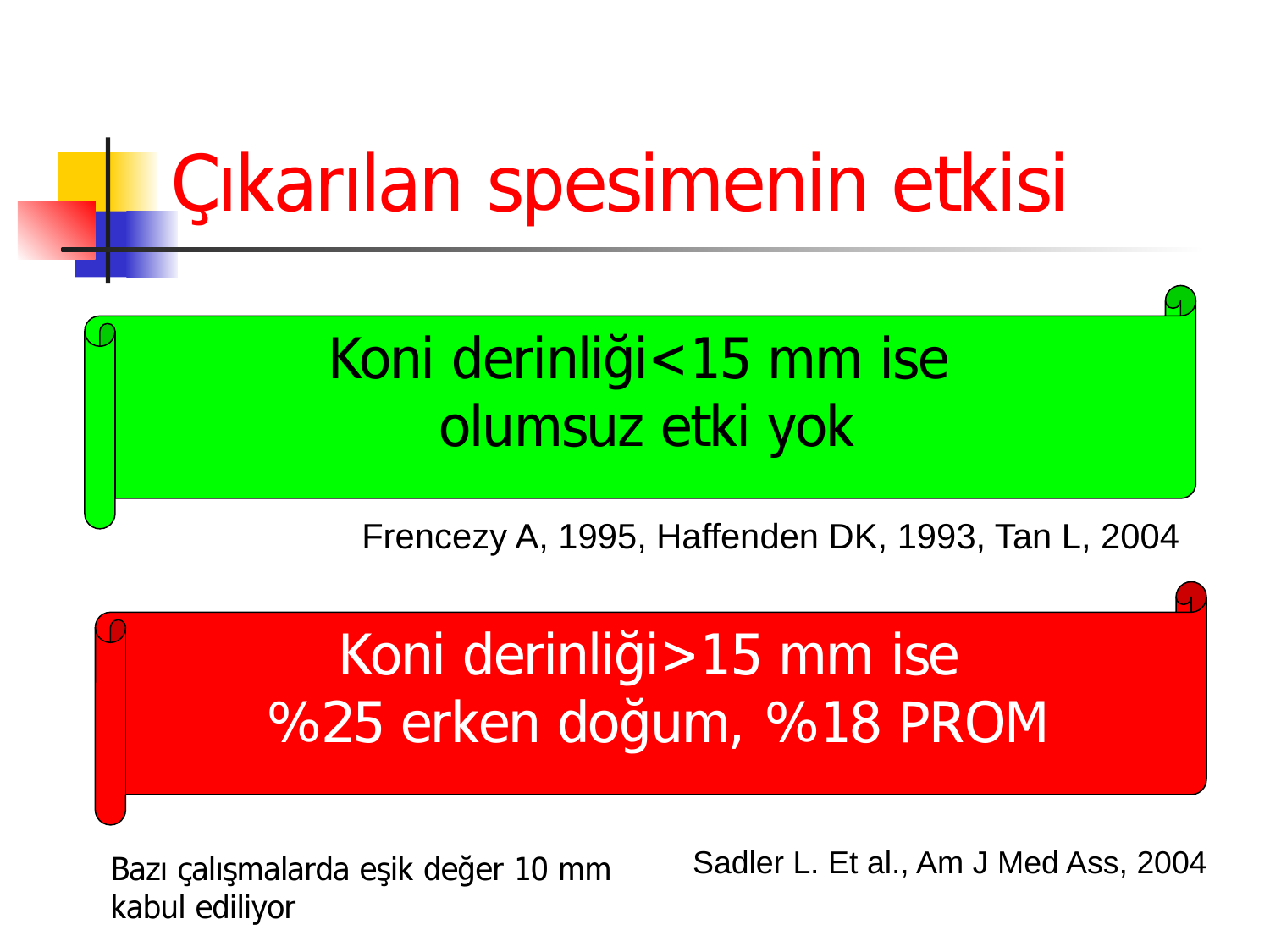

# Çıkarılan spesimenin etkisi

Koni derinliği<15 mm ise
olumsuz etki yok
Frencezy A, 1995, Haffenden DK, 1993, Tan L, 2004

Koni derinliği>15 mm ise
%25 erken doğum, %18 PROM
Sadler L. Et al., Am J Med Ass, 2004
Bazı çalışmalarda eşik değer 10 mm kabul ediliyor